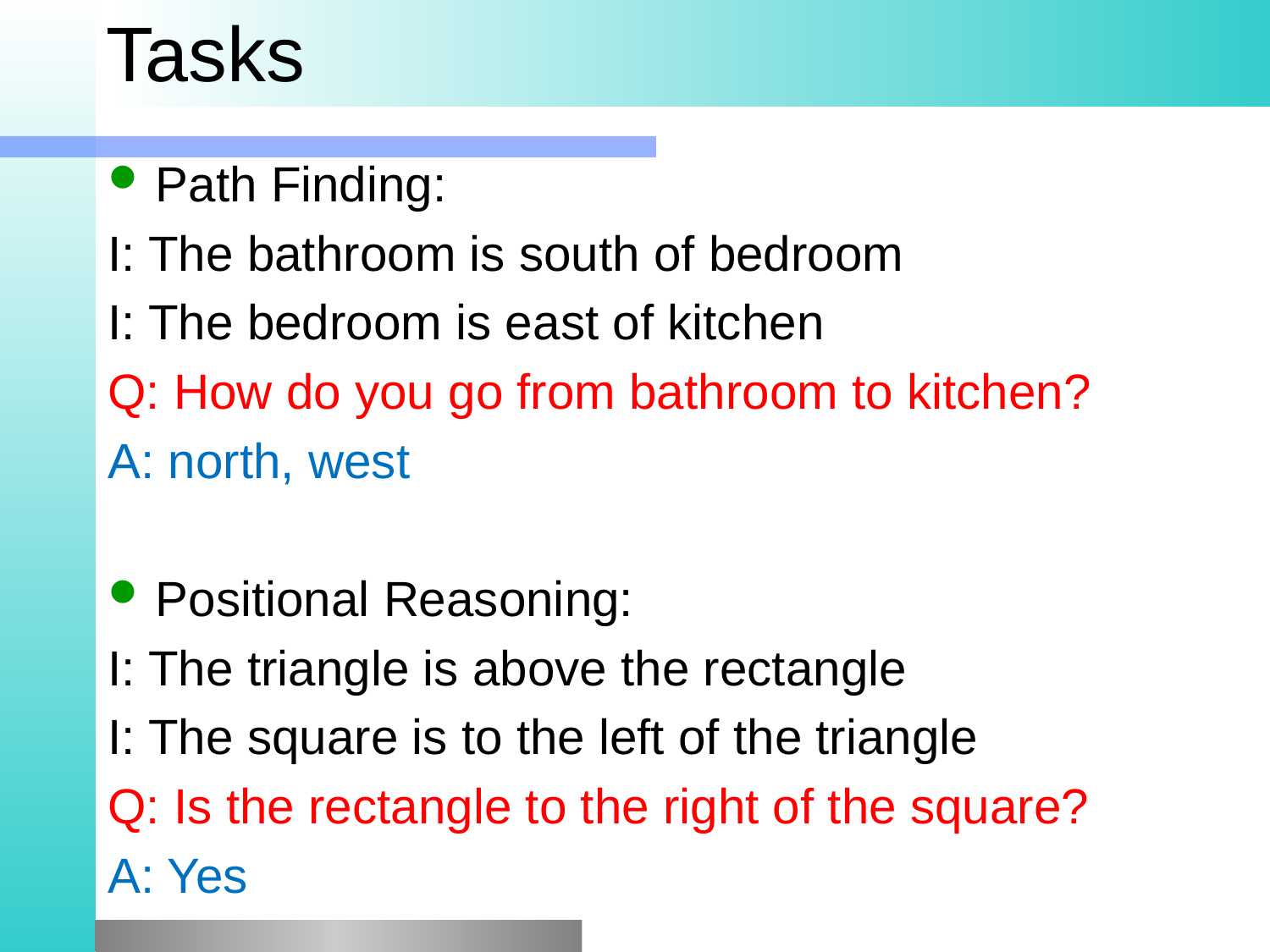

# Tasks
Path Finding:
I: The bathroom is south of bedroom
I: The bedroom is east of kitchen
Q: How do you go from bathroom to kitchen?
A: north, west

Positional Reasoning:
I: The triangle is above the rectangle
I: The square is to the left of the triangle
Q: Is the rectangle to the right of the square?
A: Yes